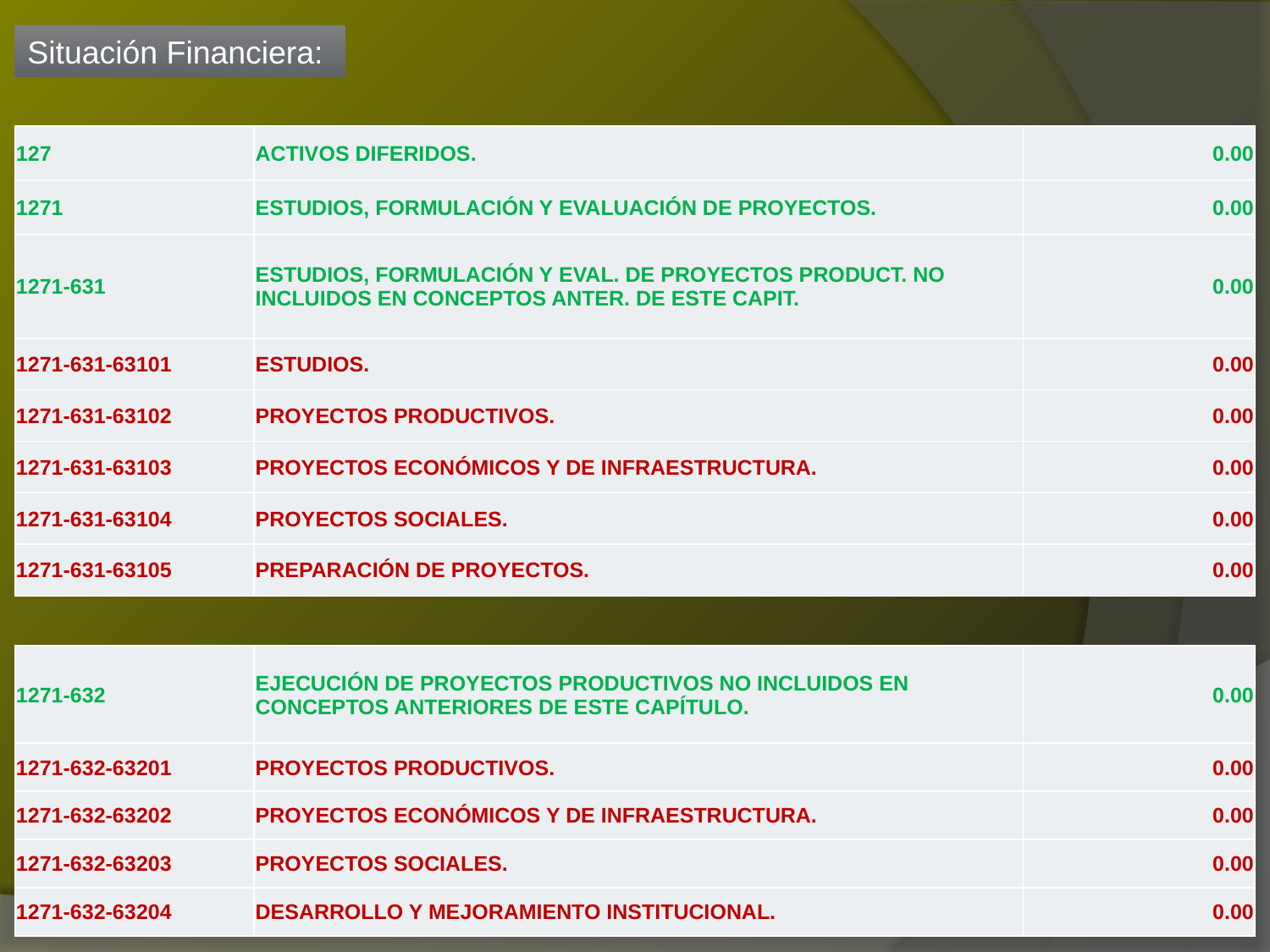

Situación Financiera:
| 127 | ACTIVOS DIFERIDOS. | 0.00 |
| --- | --- | --- |
| 1271 | ESTUDIOS, FORMULACIÓN Y EVALUACIÓN DE PROYECTOS. | 0.00 |
| 1271-631 | ESTUDIOS, FORMULACIÓN Y EVAL. DE PROYECTOS PRODUCT. NO INCLUIDOS EN CONCEPTOS ANTER. DE ESTE CAPIT. | 0.00 |
| 1271-631-63101 | ESTUDIOS. | 0.00 |
| 1271-631-63102 | PROYECTOS PRODUCTIVOS. | 0.00 |
| 1271-631-63103 | PROYECTOS ECONÓMICOS Y DE INFRAESTRUCTURA. | 0.00 |
| 1271-631-63104 | PROYECTOS SOCIALES. | 0.00 |
| 1271-631-63105 | PREPARACIÓN DE PROYECTOS. | 0.00 |
| 1271-632 | EJECUCIÓN DE PROYECTOS PRODUCTIVOS NO INCLUIDOS EN CONCEPTOS ANTERIORES DE ESTE CAPÍTULO. | 0.00 |
| --- | --- | --- |
| 1271-632-63201 | PROYECTOS PRODUCTIVOS. | 0.00 |
| 1271-632-63202 | PROYECTOS ECONÓMICOS Y DE INFRAESTRUCTURA. | 0.00 |
| 1271-632-63203 | PROYECTOS SOCIALES. | 0.00 |
| 1271-632-63204 | DESARROLLO Y MEJORAMIENTO INSTITUCIONAL. | 0.00 |